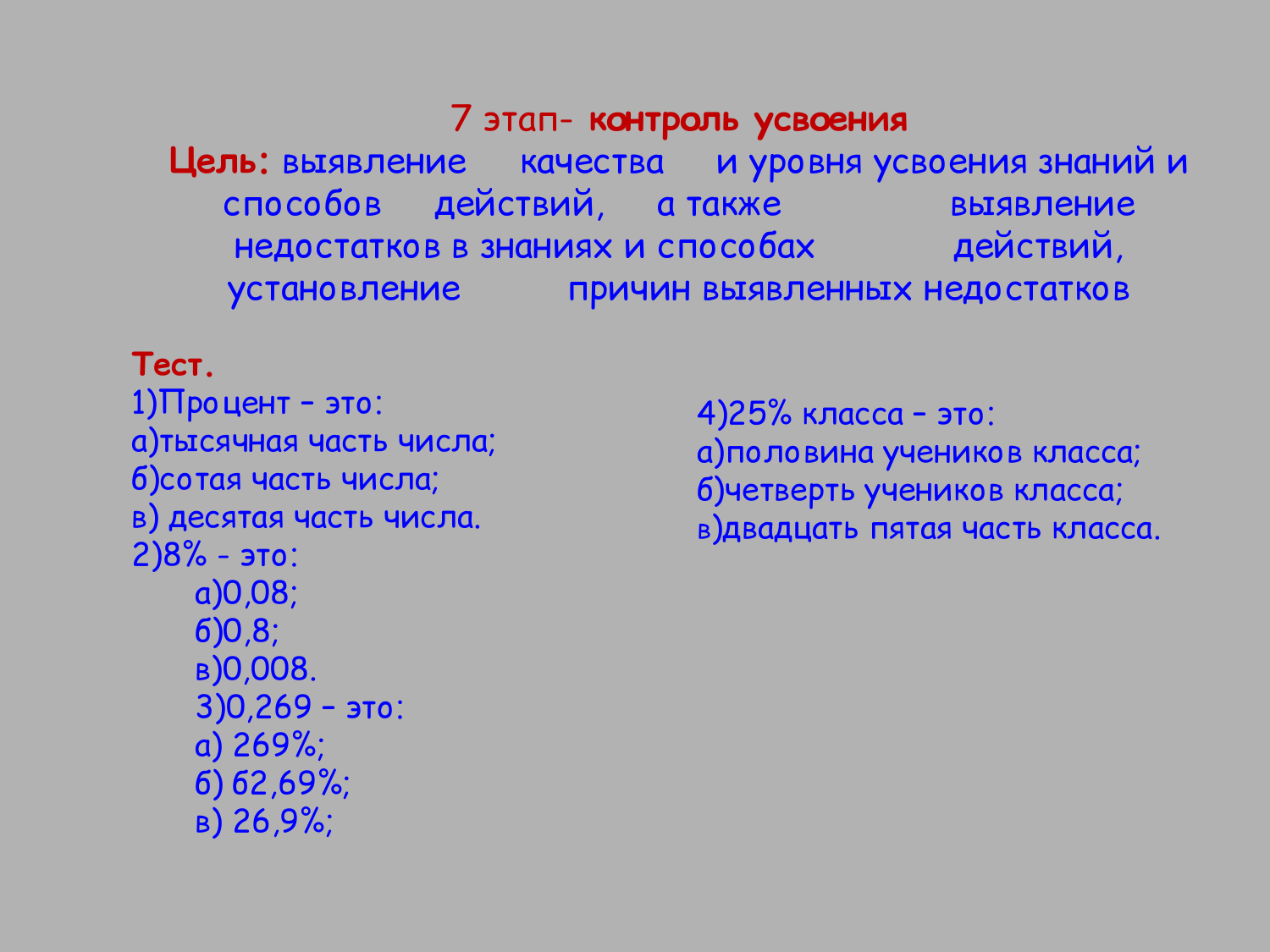

7 этап- контроль усвоения
Цель: выявление     качества     и уровня усвоения знаний и способов     действий,     а также                выявление недостатков в знаниях и способах             действий, установление          причин выявленных недостатков
Тест.
1)Процент – это:
а)тысячная часть числа;
б)сотая часть числа;
в) десятая часть числа.
2)8% - это:
а)0,08;
б)0,8;
в)0,008.
3)0,269 – это:
а) 269%;
б) б2,69%;
в) 26,9%;

4)25% класса – это:
а)половина учеников класса;
б)четверть учеников класса;
в)двадцать пятая часть класса.